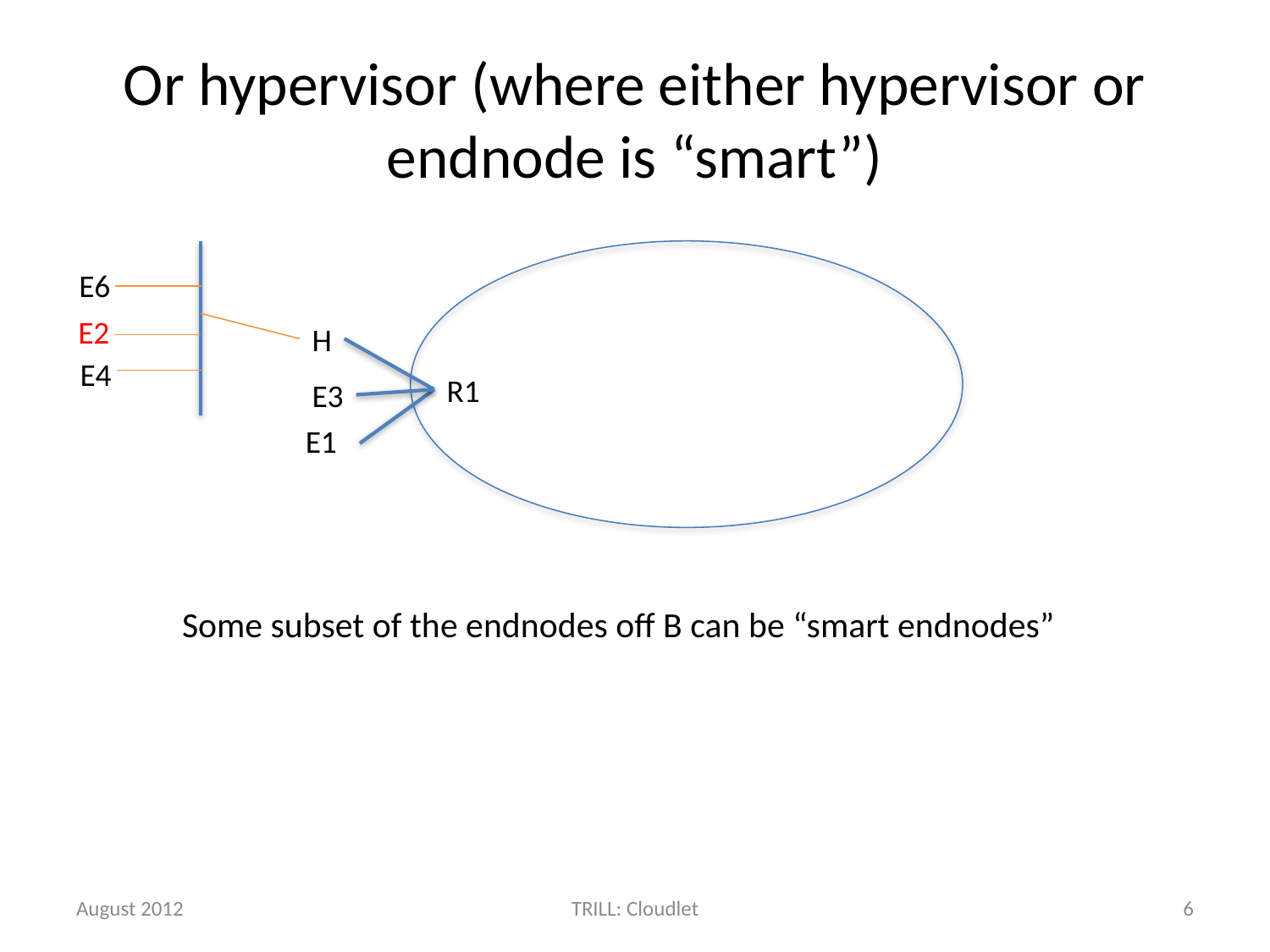

# Or hypervisor (where either hypervisor or endnode is “smart”)

E6
E2
H
E4
R1
E3
E1
Some subset of the endnodes off B can be “smart endnodes”
August 2012
TRILL: Cloudlet
6